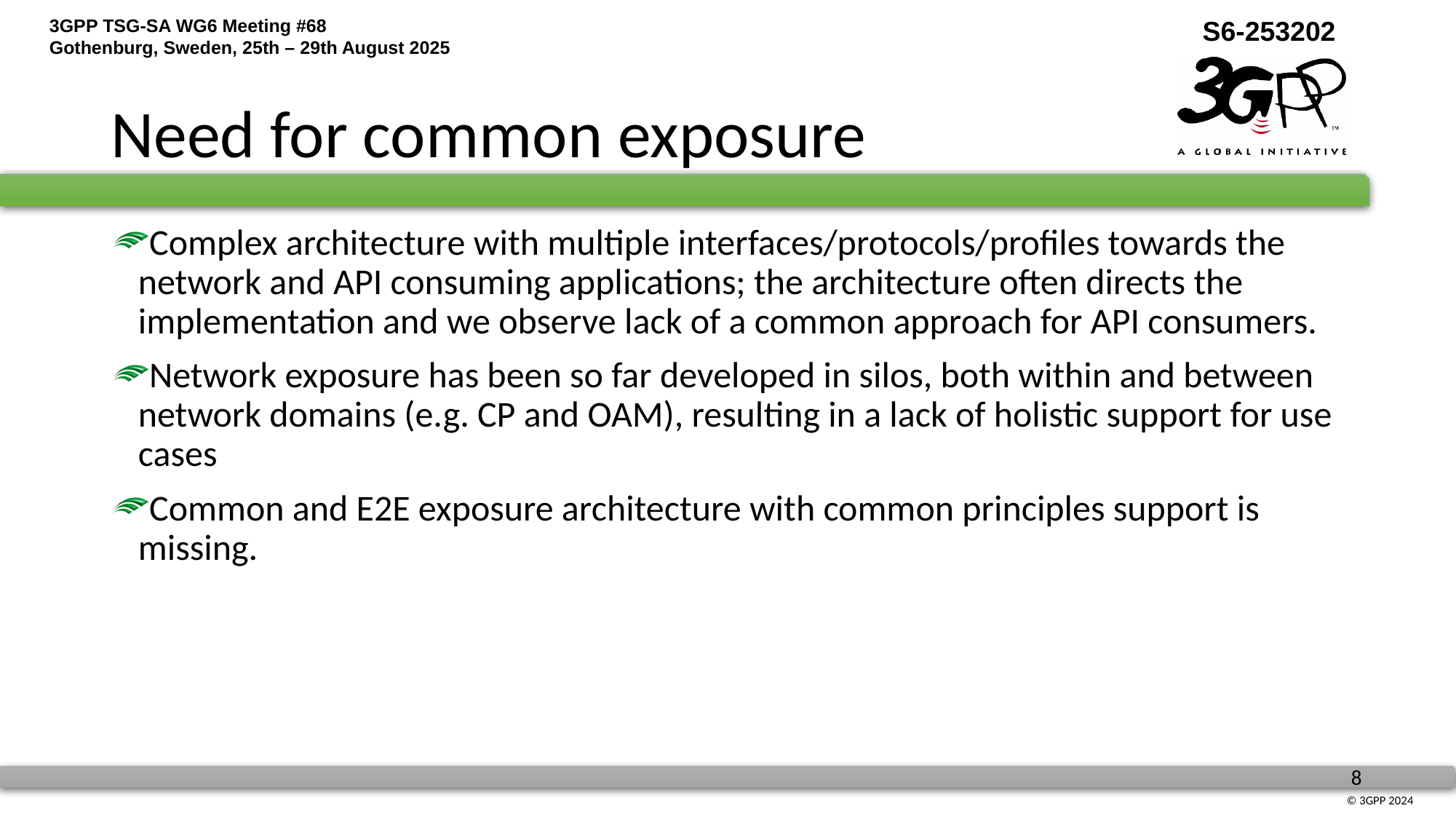

# Need for common exposure
Complex architecture with multiple interfaces/protocols/profiles towards the network and API consuming applications; the architecture often directs the implementation and we observe lack of a common approach for API consumers.
Network exposure has been so far developed in silos, both within and between network domains (e.g. CP and OAM), resulting in a lack of holistic support for use cases ​
Common and E2E exposure architecture with common principles support is missing.